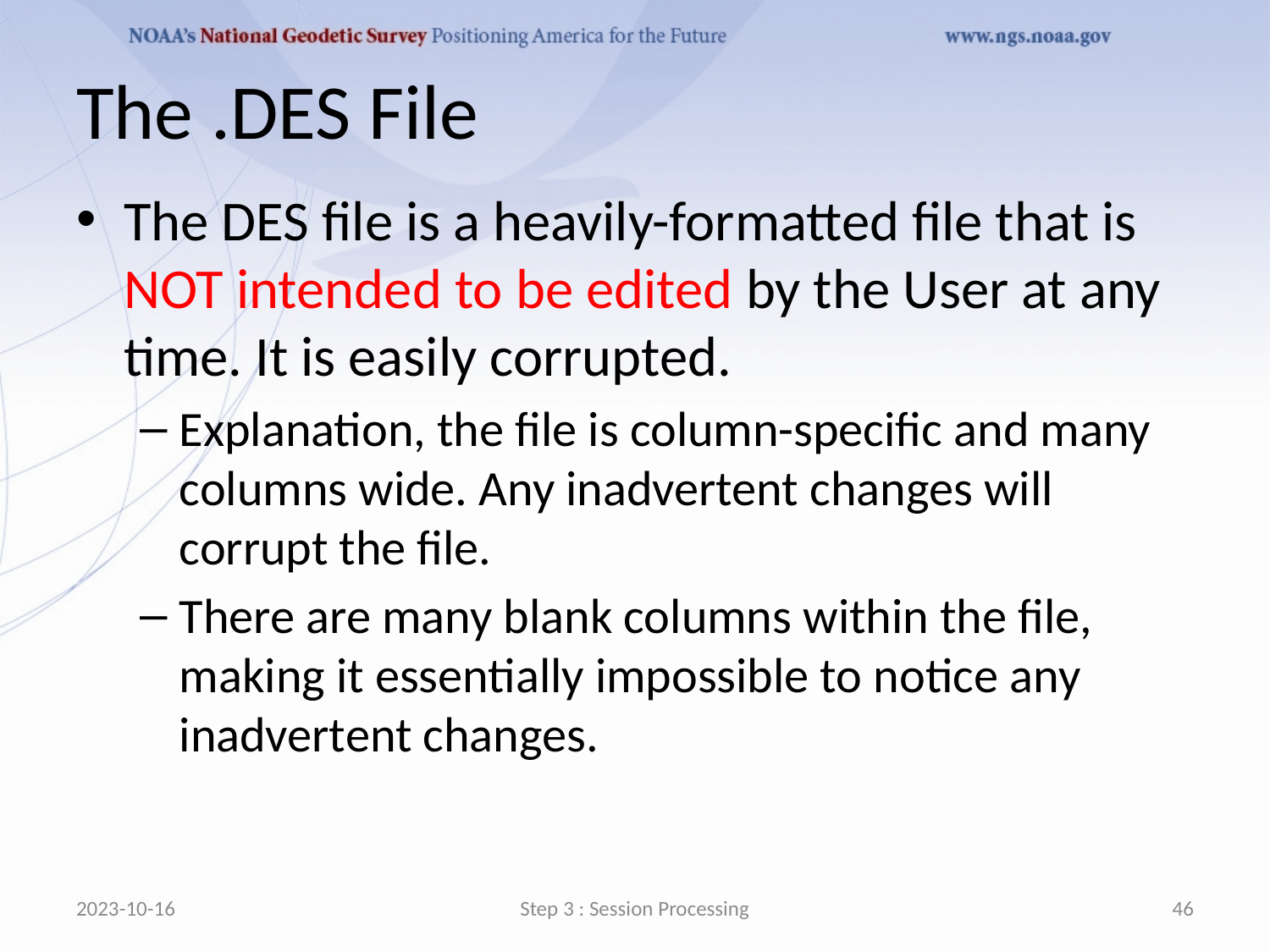

# The .DES File
The DES file is a heavily-formatted file that is NOT intended to be edited by the User at any time. It is easily corrupted.
Explanation, the file is column-specific and many columns wide. Any inadvertent changes will corrupt the file.
There are many blank columns within the file, making it essentially impossible to notice any inadvertent changes.
2023-10-16
Step 3 : Session Processing
46